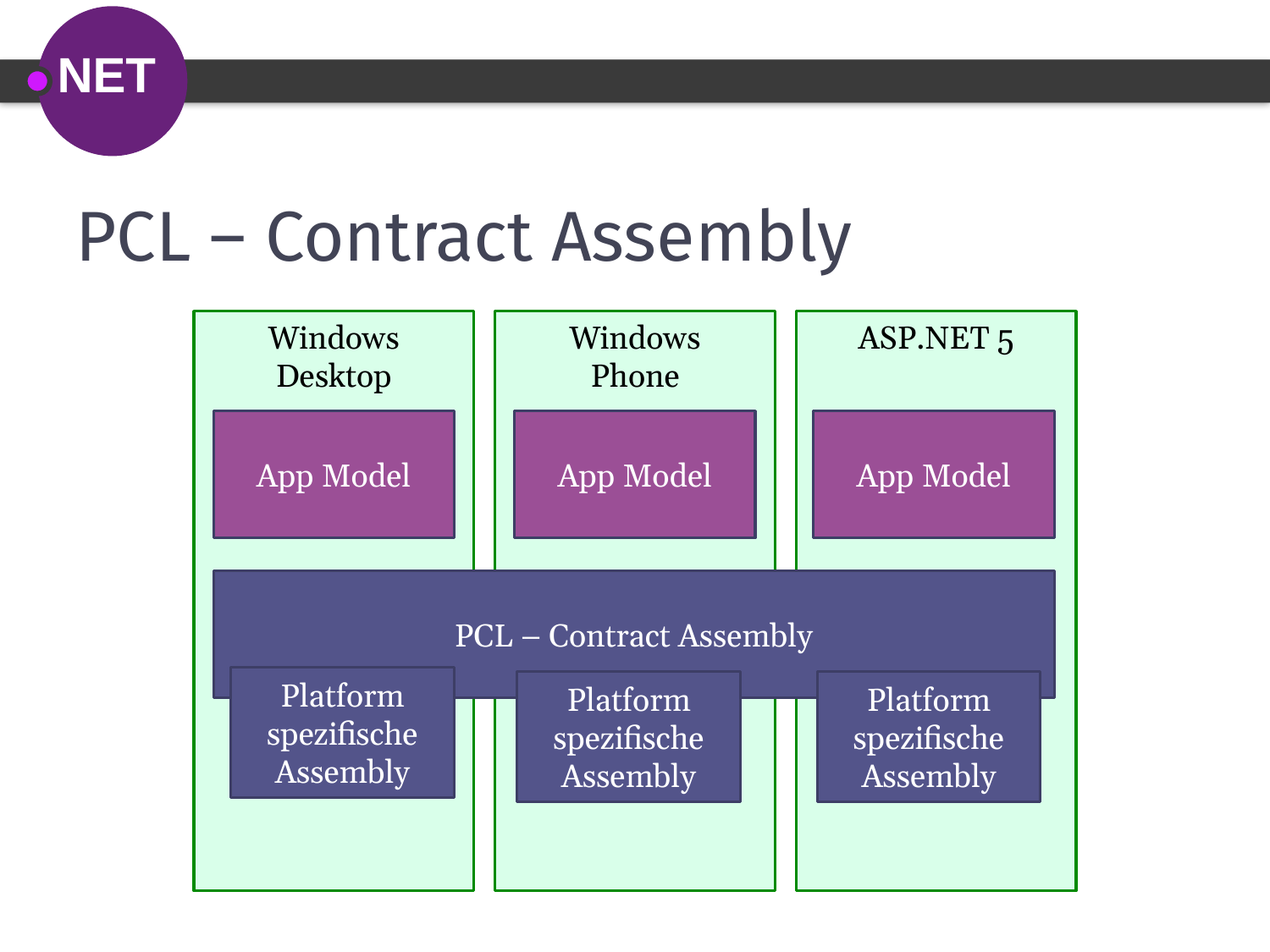

# PCL – Contract Assembly
Windows Desktop

Windows
Phone

ASP.NET 5

App Model
App Model
App Model
PCL – Contract Assembly
Platform spezifische Assembly
Platform spezifische Assembly
Platform spezifische Assembly